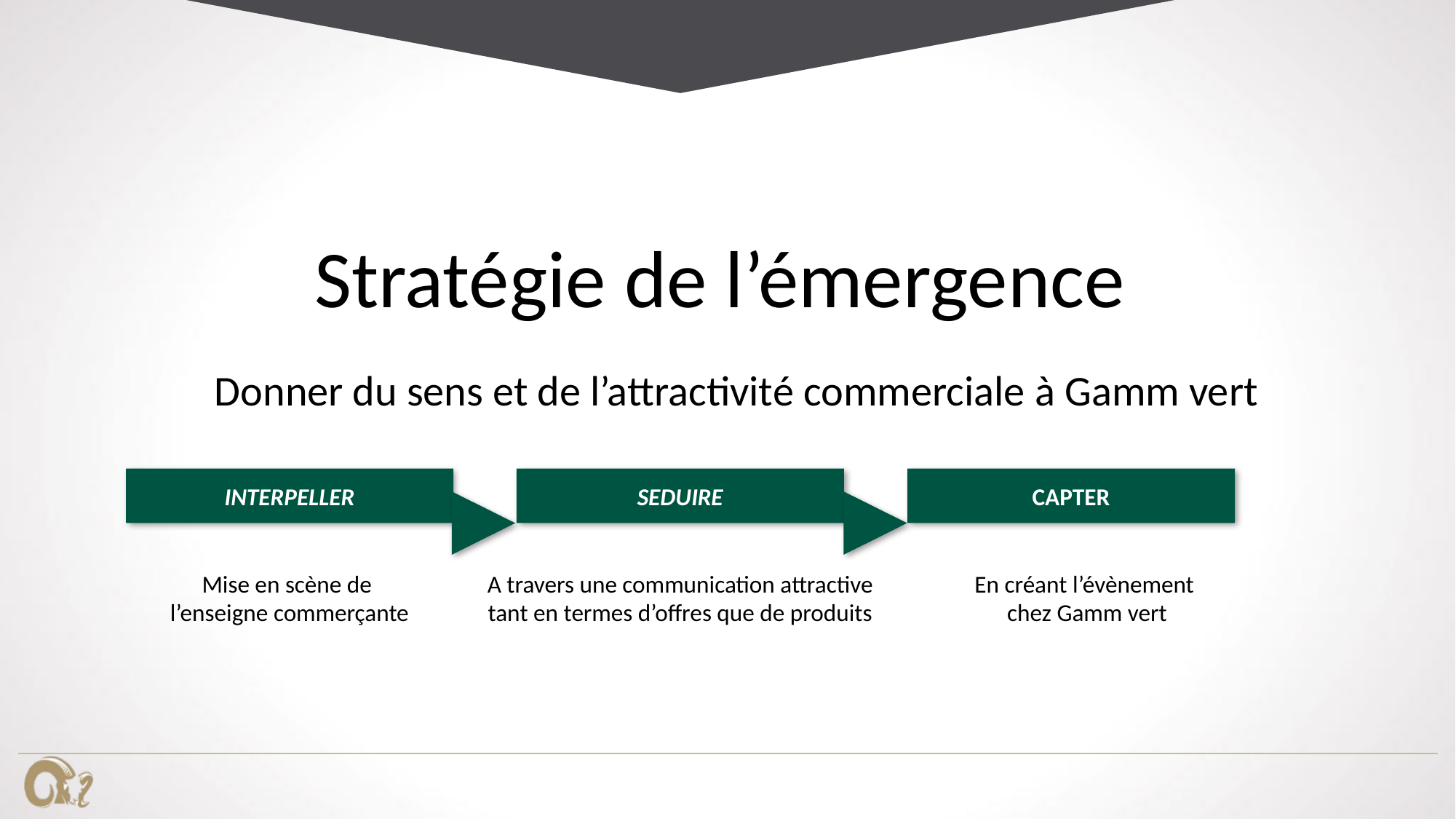

# Stratégie de l’émergence
Donner du sens et de l’attractivité commerciale à Gamm vert
INTERPELLER
SEDUIRE
CAPTER

Mise en scène de
l’enseigne commerçante
A travers une communication attractive
tant en termes d’offres que de produits
En créant l’évènement
chez Gamm vert